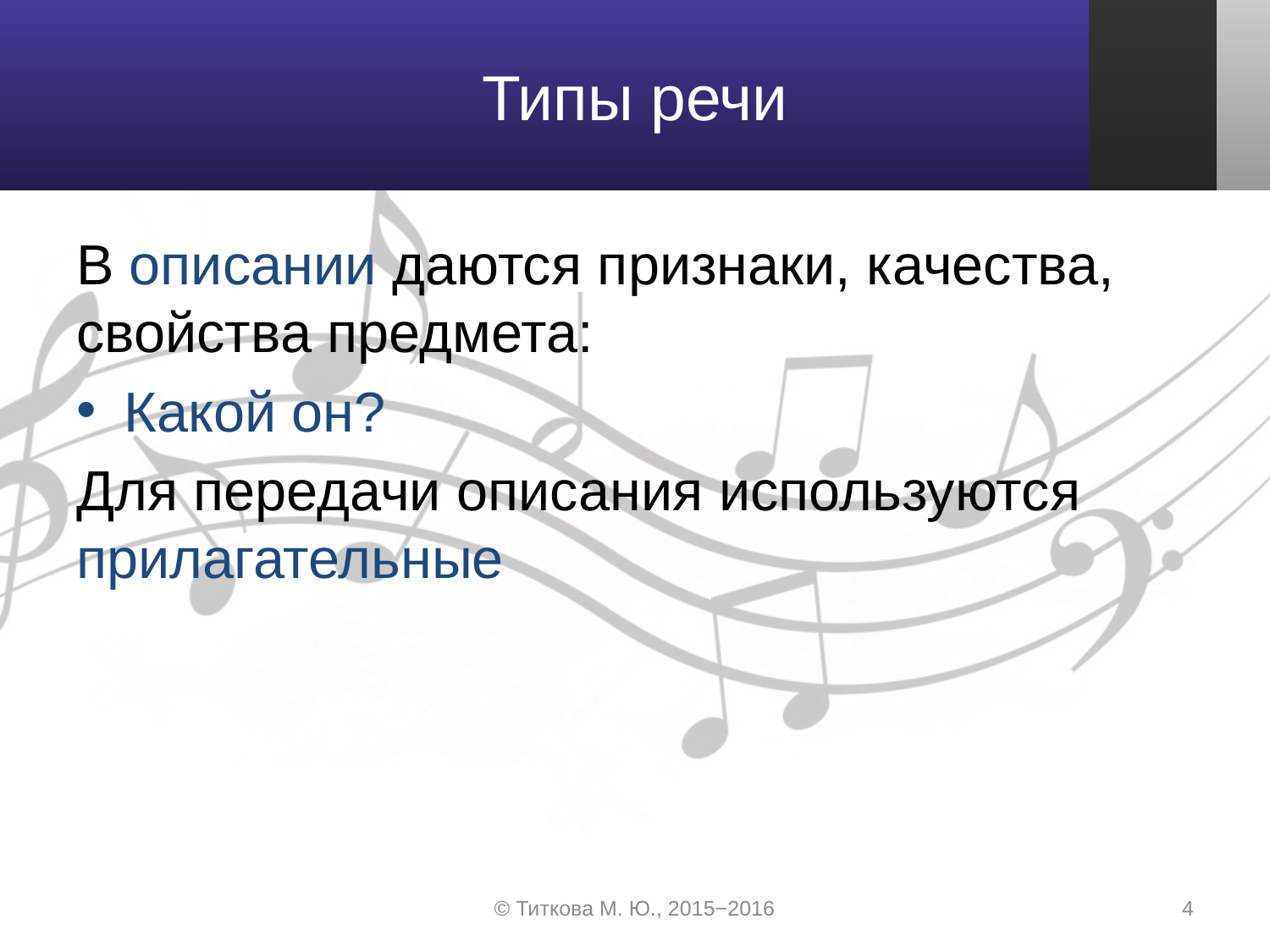

# Типы речи
В описании даются признаки, качества, свойства предмета:
Какой он?
Для передачи описания используются прилагательные
© Титкова М. Ю., 2015−2016
4